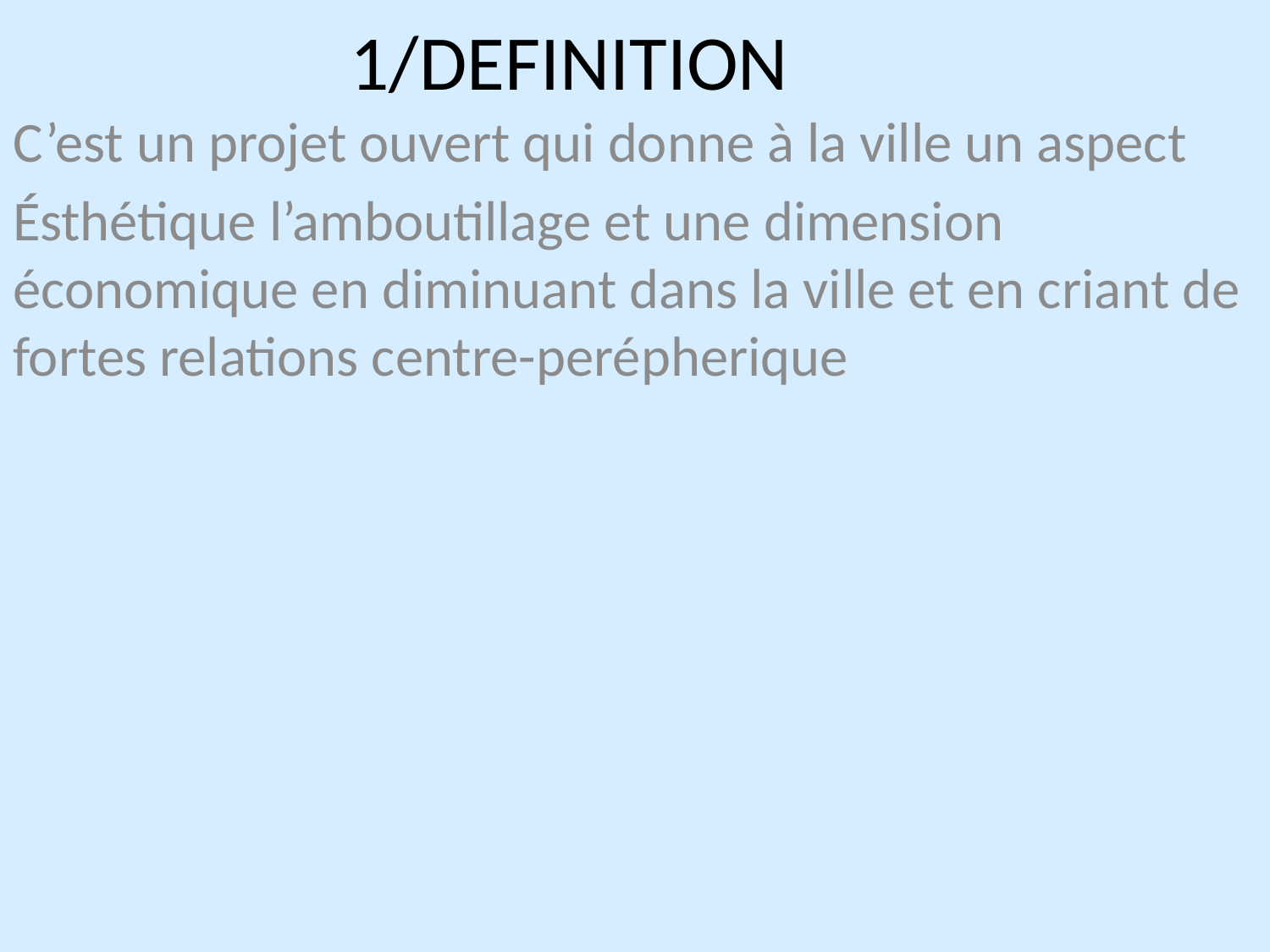

# 1/DEFINITION
C’est un projet ouvert qui donne à la ville un aspect
Ésthétique l’amboutillage et une dimension économique en diminuant dans la ville et en criant de fortes relations centre-perépherique